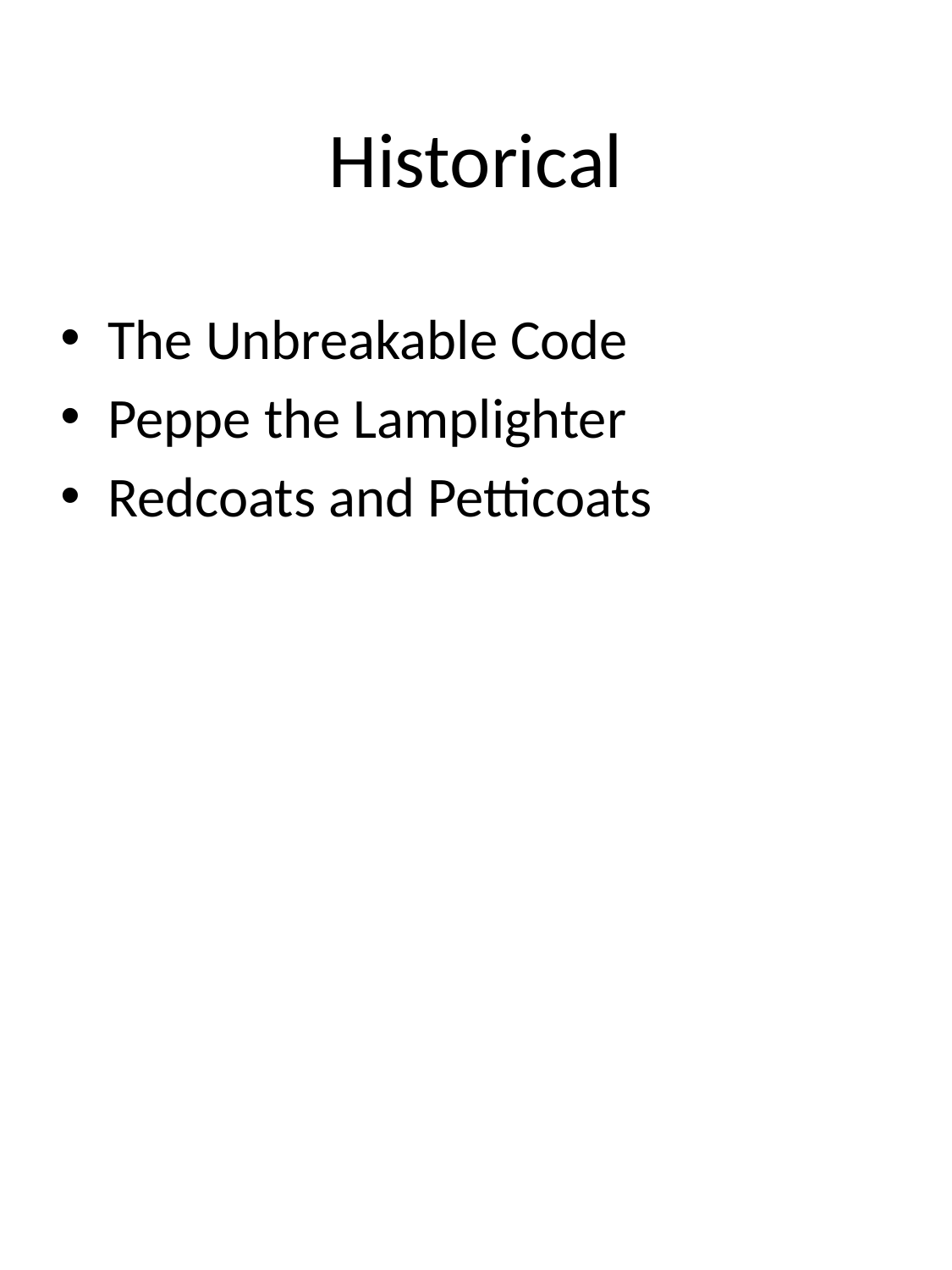

# Historical
The Unbreakable Code
Peppe the Lamplighter
Redcoats and Petticoats